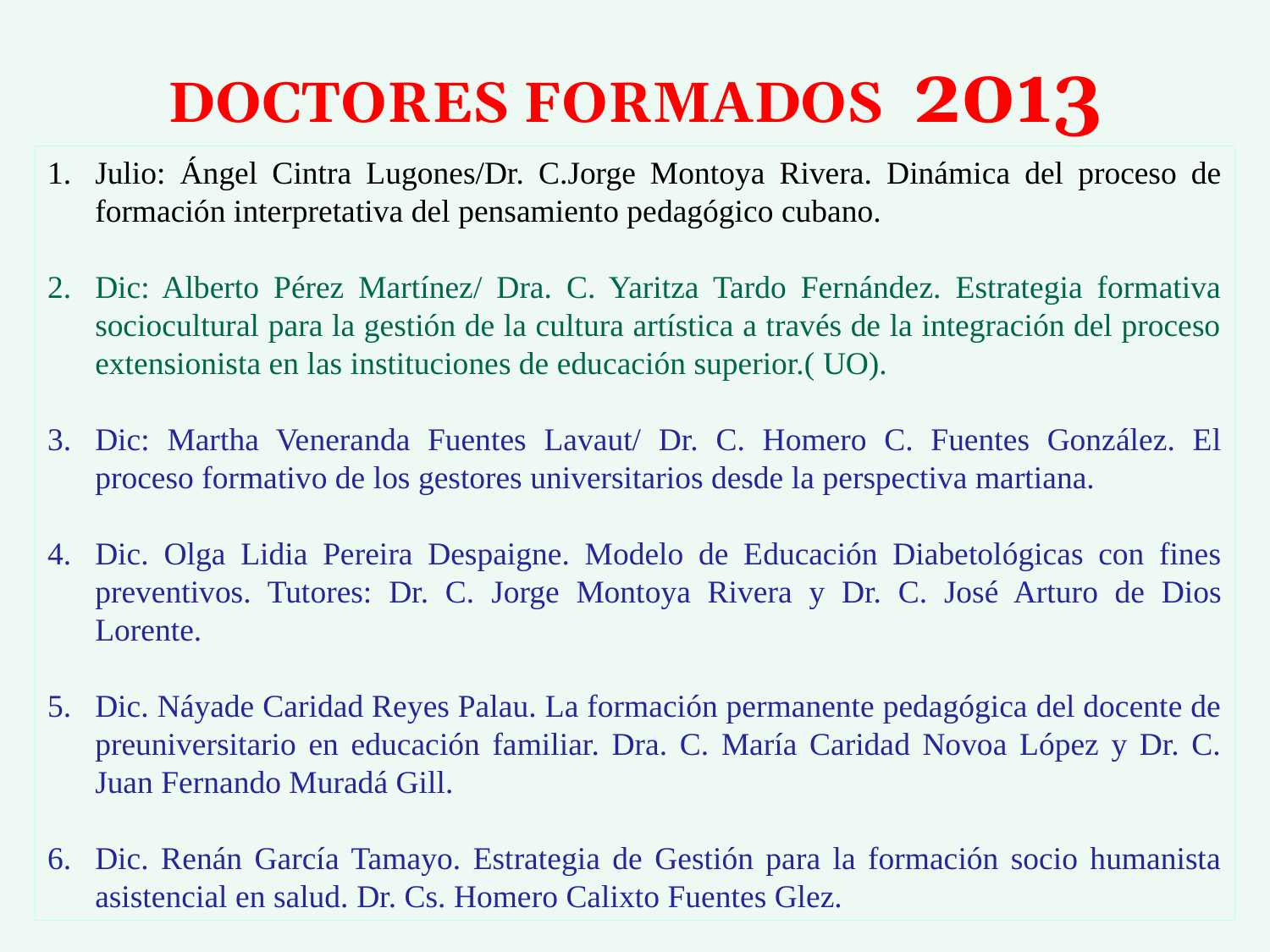

# DOCTORES FORMADOS  2013
Julio: Ángel Cintra Lugones/Dr. C.Jorge Montoya Rivera. Dinámica del proceso de formación interpretativa del pensamiento pedagógico cubano.

Dic: Alberto Pérez Martínez/ Dra. C. Yaritza Tardo Fernández. Estrategia formativa sociocultural para la gestión de la cultura artística a través de la integración del proceso extensionista en las instituciones de educación superior.( UO).

Dic: Martha Veneranda Fuentes Lavaut/ Dr. C. Homero C. Fuentes González. El proceso formativo de los gestores universitarios desde la perspectiva martiana.

Dic. Olga Lidia Pereira Despaigne. Modelo de Educación Diabetológicas con fines preventivos. Tutores: Dr. C. Jorge Montoya Rivera y Dr. C. José Arturo de Dios Lorente.

Dic. Náyade Caridad Reyes Palau. La formación permanente pedagógica del docente de preuniversitario en educación familiar. Dra. C. María Caridad Novoa López y Dr. C. Juan Fernando Muradá Gill.

Dic. Renán García Tamayo. Estrategia de Gestión para la formación socio humanista asistencial en salud. Dr. Cs. Homero Calixto Fuentes Glez.